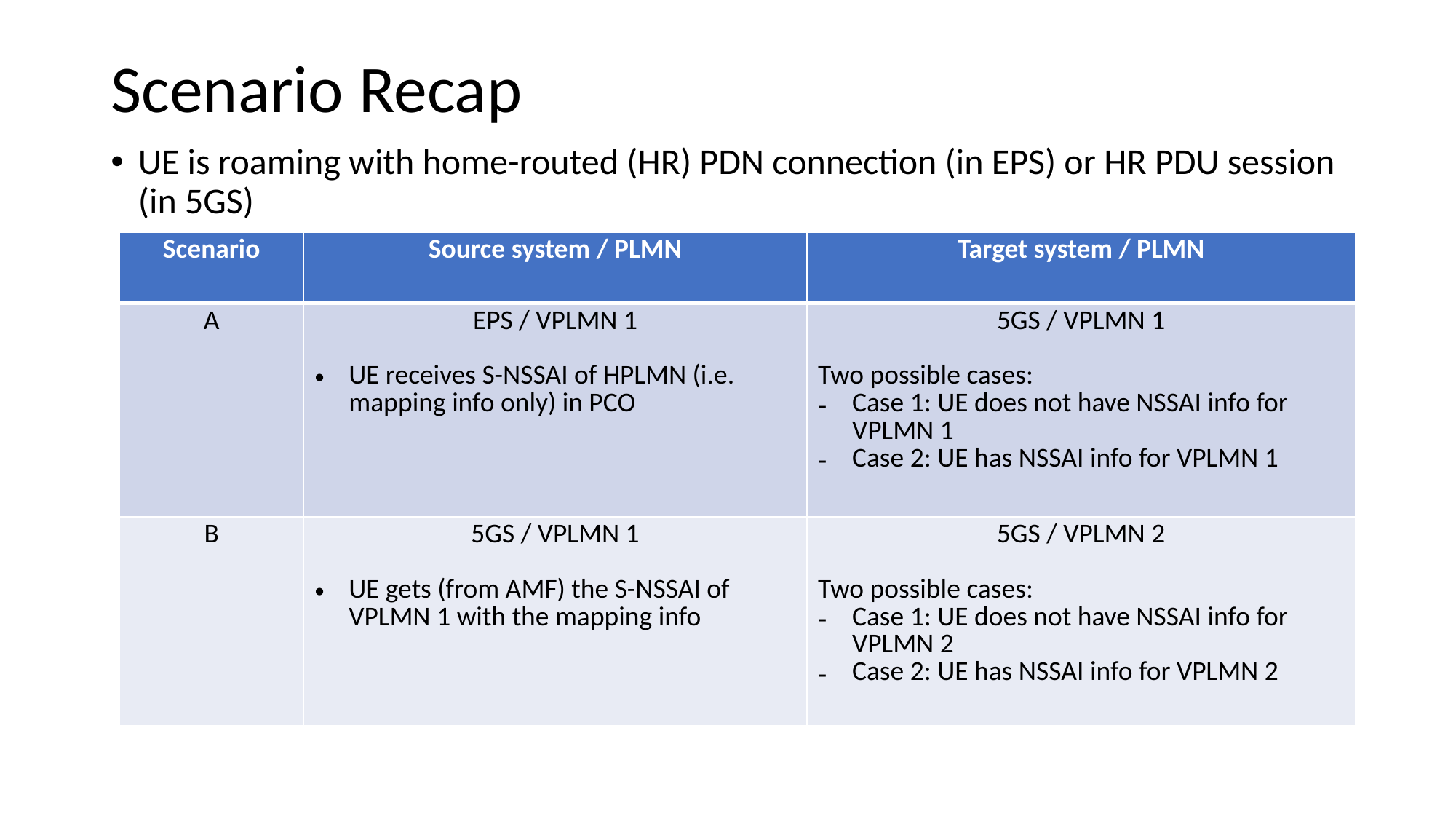

# Scenario Recap
UE is roaming with home-routed (HR) PDN connection (in EPS) or HR PDU session (in 5GS)
| Scenario | Source system / PLMN | Target system / PLMN |
| --- | --- | --- |
| A | EPS / VPLMN 1 UE receives S-NSSAI of HPLMN (i.e. mapping info only) in PCO | 5GS / VPLMN 1 Two possible cases: Case 1: UE does not have NSSAI info for VPLMN 1 Case 2: UE has NSSAI info for VPLMN 1 |
| B | 5GS / VPLMN 1 UE gets (from AMF) the S-NSSAI of VPLMN 1 with the mapping info | 5GS / VPLMN 2 Two possible cases: Case 1: UE does not have NSSAI info for VPLMN 2 Case 2: UE has NSSAI info for VPLMN 2 |